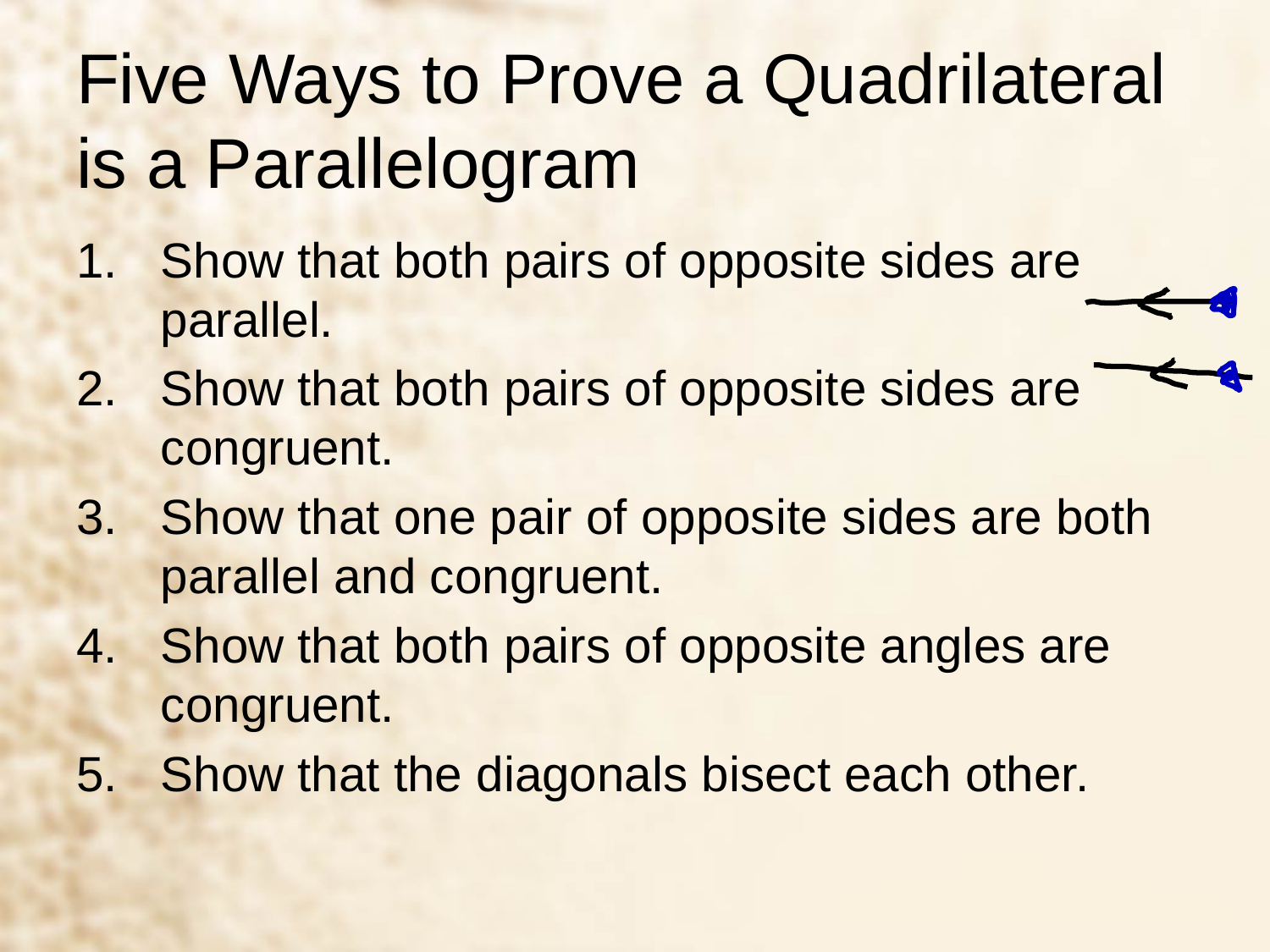

# Five Ways to Prove a Quadrilateral is a Parallelogram
Show that both pairs of opposite sides are parallel.
Show that both pairs of opposite sides are congruent.
Show that one pair of opposite sides are both parallel and congruent.
Show that both pairs of opposite angles are congruent.
Show that the diagonals bisect each other.